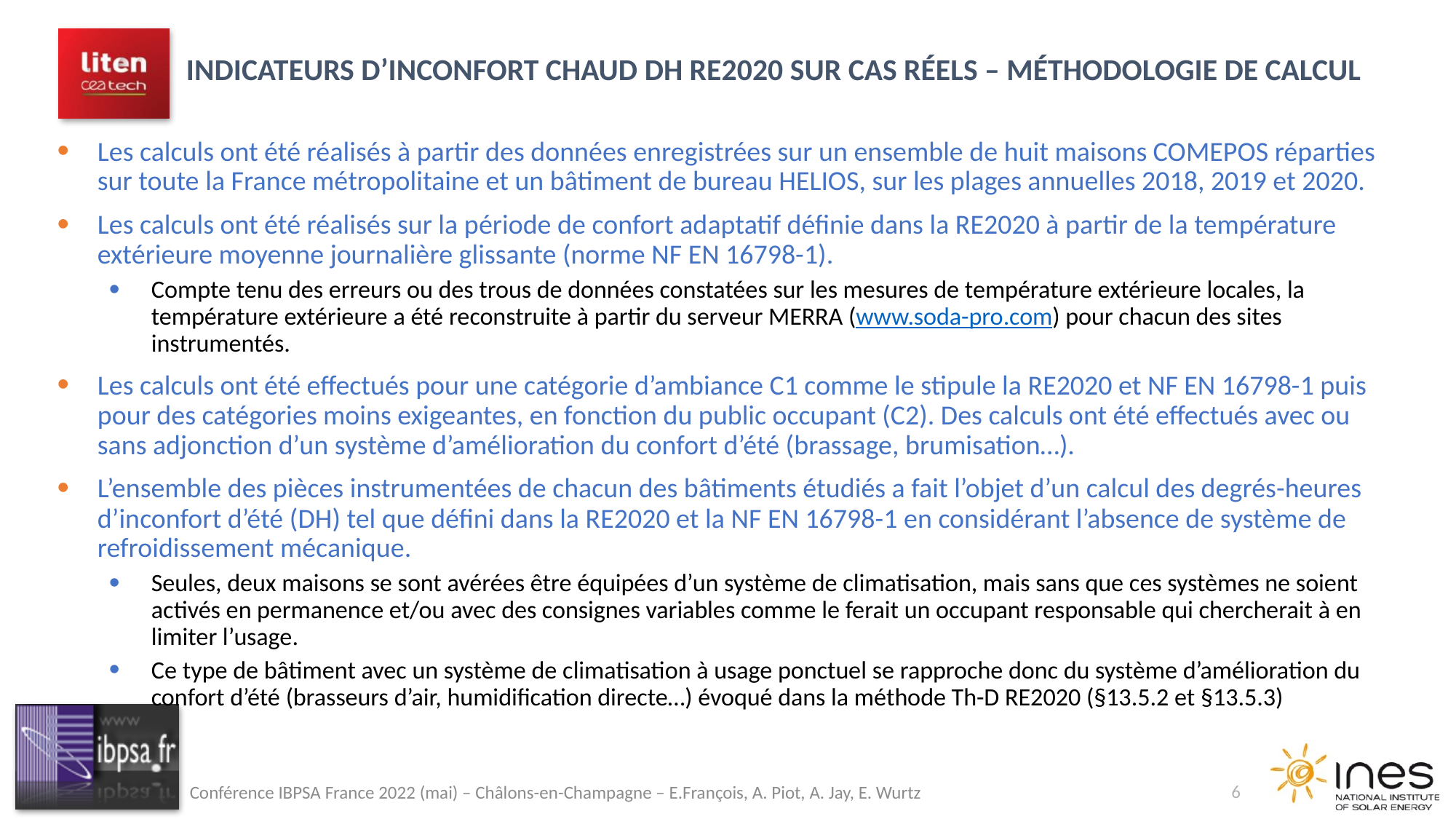

Indicateurs d’inconfort chaud DH RE2020 sur cas réels – Méthodologie de calcul
Les calculs ont été réalisés à partir des données enregistrées sur un ensemble de huit maisons COMEPOS réparties sur toute la France métropolitaine et un bâtiment de bureau HELIOS, sur les plages annuelles 2018, 2019 et 2020.
Les calculs ont été réalisés sur la période de confort adaptatif définie dans la RE2020 à partir de la température extérieure moyenne journalière glissante (norme NF EN 16798-1).
Compte tenu des erreurs ou des trous de données constatées sur les mesures de température extérieure locales, la température extérieure a été reconstruite à partir du serveur MERRA (www.soda-pro.com) pour chacun des sites instrumentés.
Les calculs ont été effectués pour une catégorie d’ambiance C1 comme le stipule la RE2020 et NF EN 16798-1 puis pour des catégories moins exigeantes, en fonction du public occupant (C2). Des calculs ont été effectués avec ou sans adjonction d’un système d’amélioration du confort d’été (brassage, brumisation…).
L’ensemble des pièces instrumentées de chacun des bâtiments étudiés a fait l’objet d’un calcul des degrés-heures d’inconfort d’été (DH) tel que défini dans la RE2020 et la NF EN 16798-1 en considérant l’absence de système de refroidissement mécanique.
Seules, deux maisons se sont avérées être équipées d’un système de climatisation, mais sans que ces systèmes ne soient activés en permanence et/ou avec des consignes variables comme le ferait un occupant responsable qui chercherait à en limiter l’usage.
Ce type de bâtiment avec un système de climatisation à usage ponctuel se rapproche donc du système d’amélioration du confort d’été (brasseurs d’air, humidification directe…) évoqué dans la méthode Th-D RE2020 (§13.5.2 et §13.5.3)

6